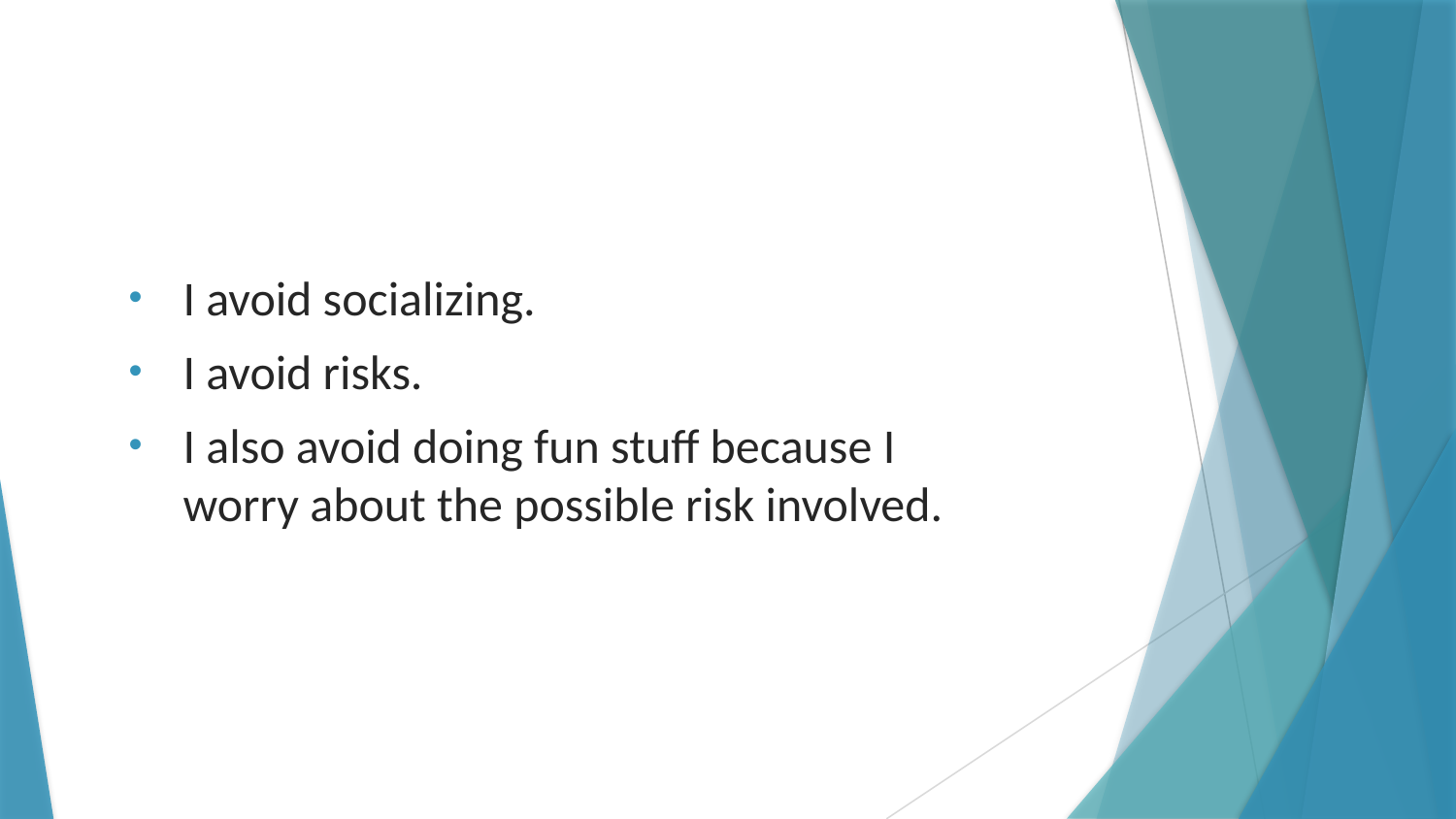

I avoid socializing.
I avoid risks.
I also avoid doing fun stuff because I worry about the possible risk involved.